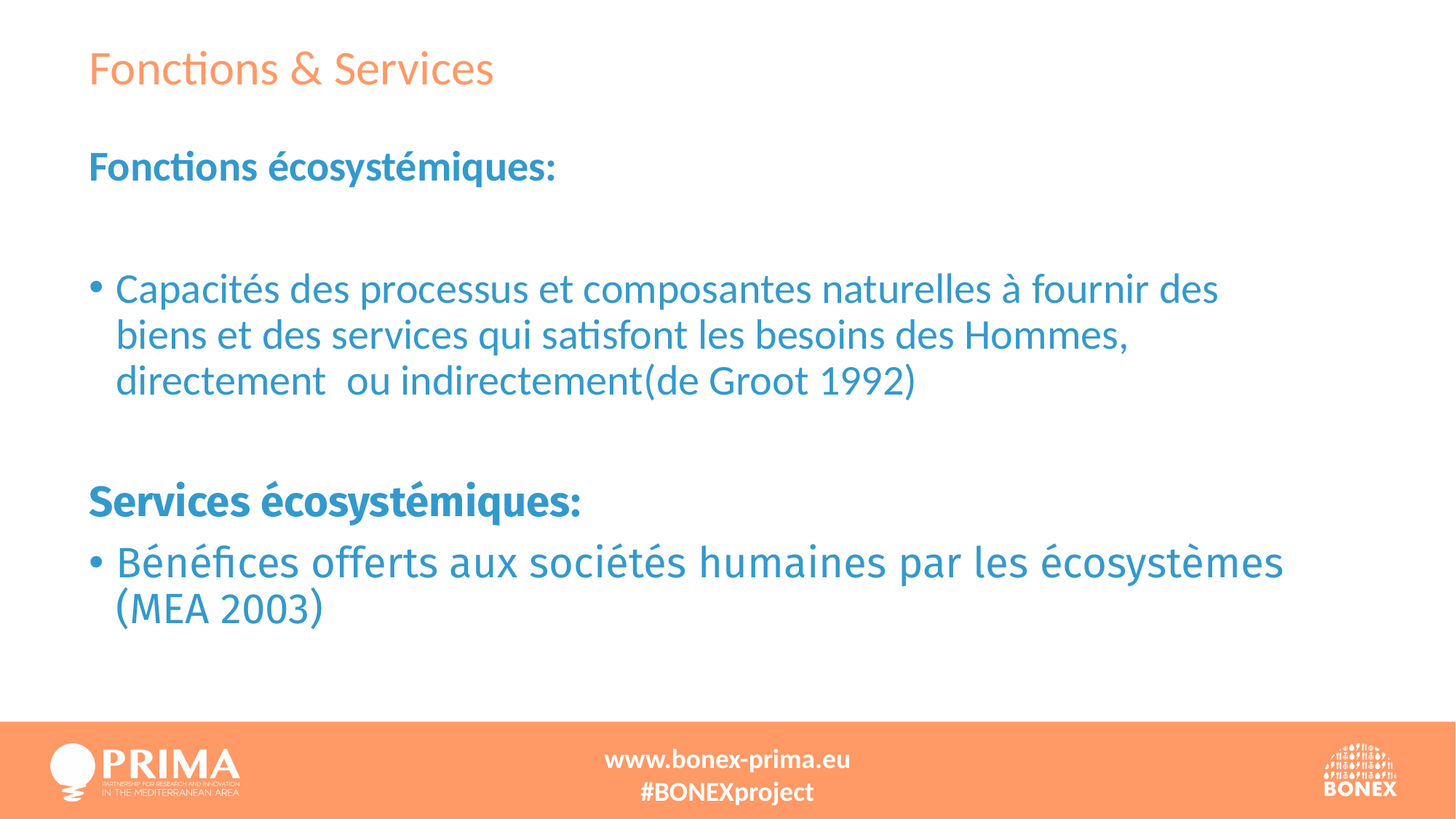

3

# Fonctions & Services
Fonctions écosystémiques:

Capacités des processus et composantes naturelles à fournir des biens et des services qui satisfont les besoins des Hommes, directement  ou indirectement(de Groot 1992)

Services écosystémiques:
Bénéfices offerts aux sociétés humaines par les écosystèmes (MEA 2003)